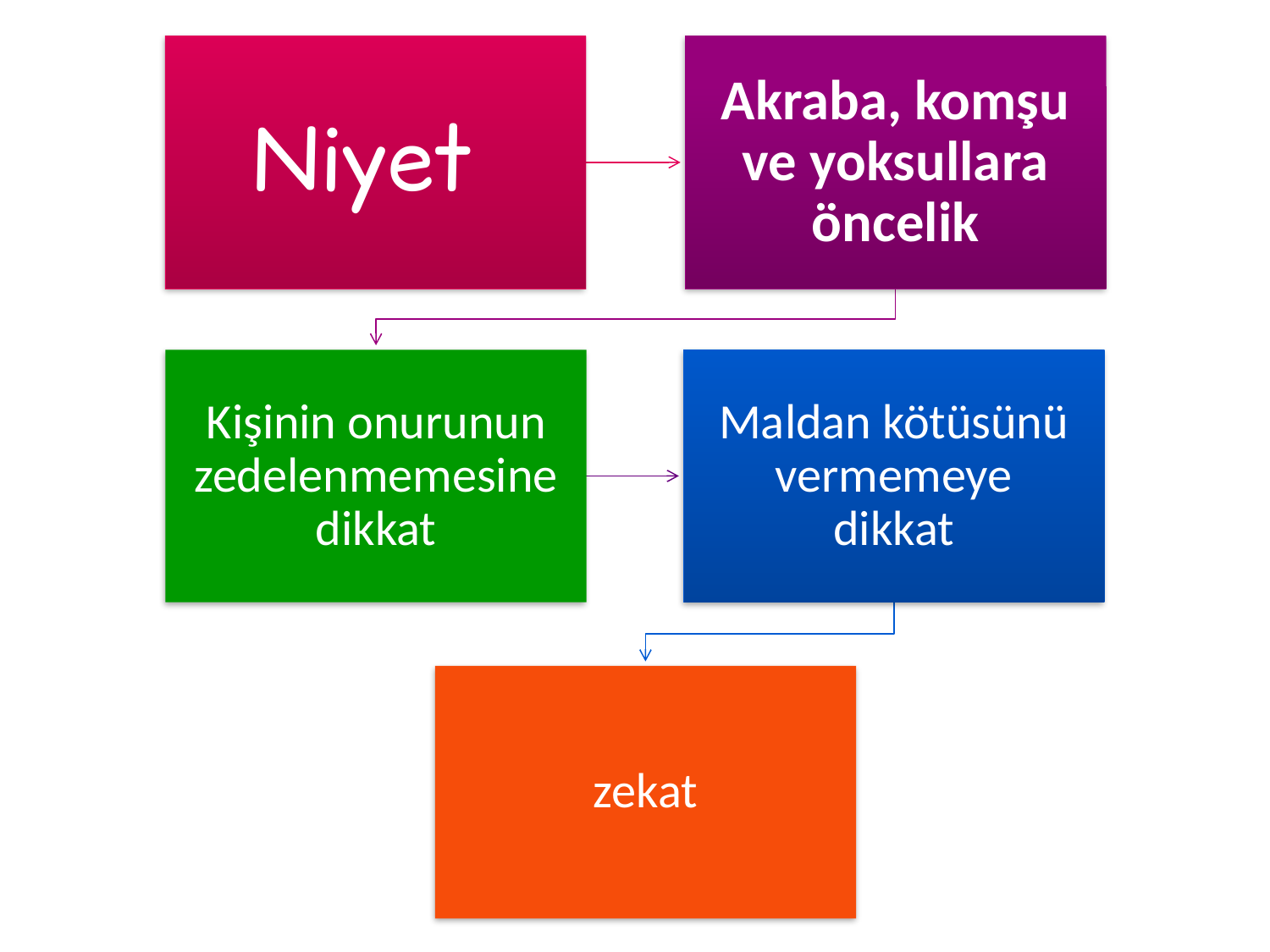

Niyet

Akraba, komşu ve yoksullara öncelik

Kişinin onurunun zedelenmemesine dikkat

Maldan kötüsünü vermemeye dikkat
zekat